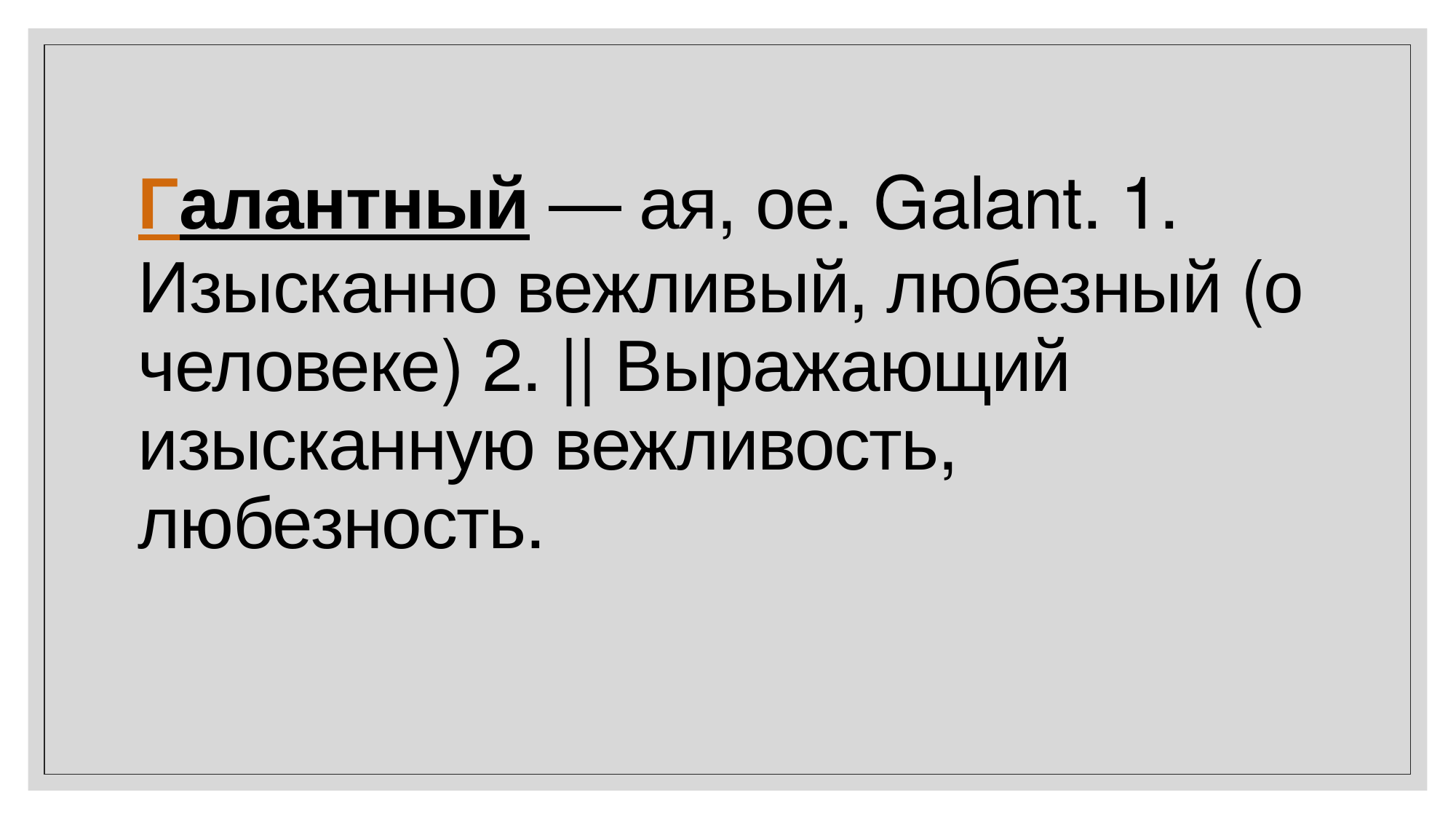

# Галантный — ая, ое. Galant. 1. Изысканно вежливый, любезный (о человеке) 2. || Выражающий изысканную вежливость, любезность.